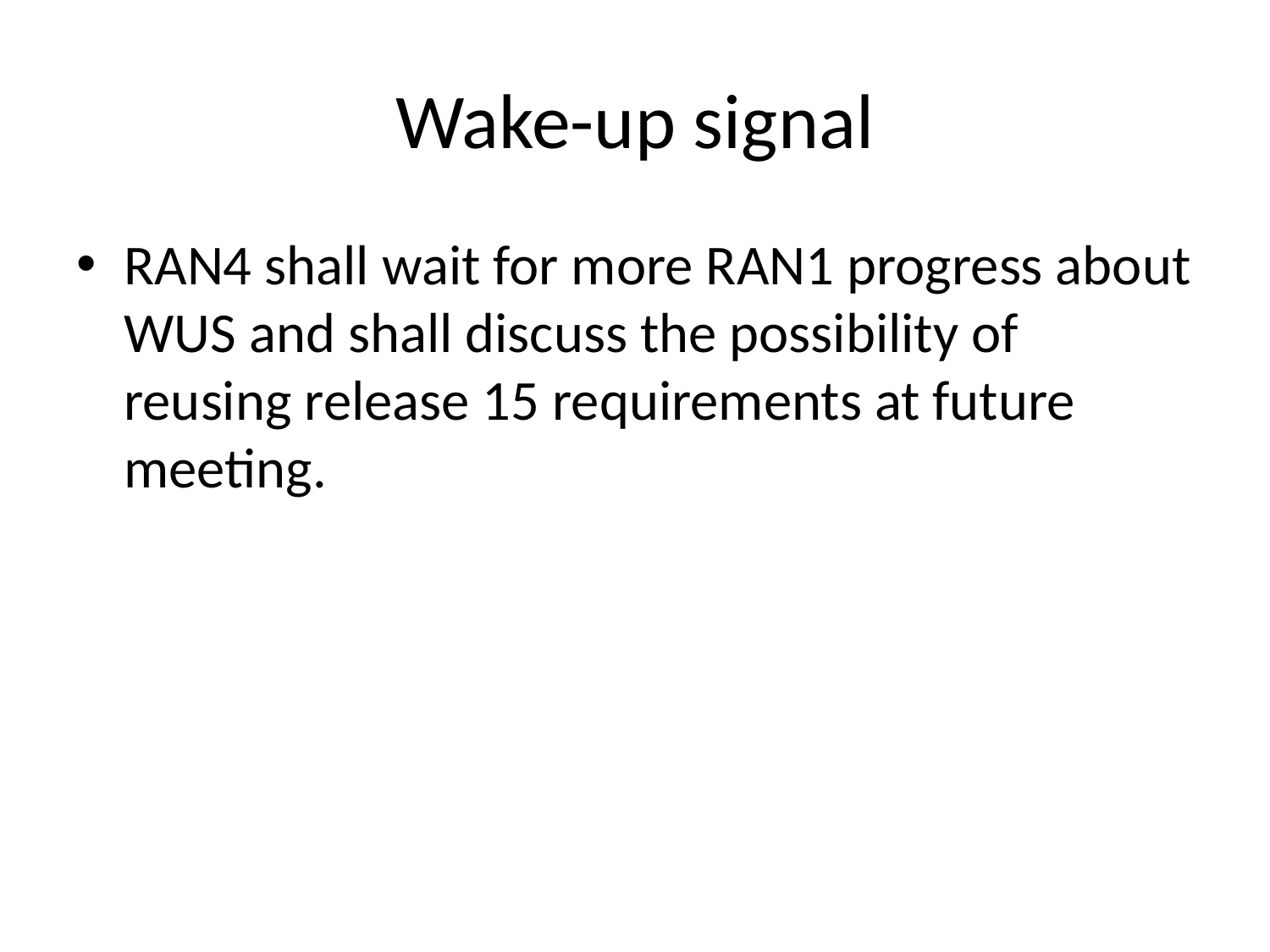

# Wake-up signal
RAN4 shall wait for more RAN1 progress about WUS and shall discuss the possibility of reusing release 15 requirements at future meeting.